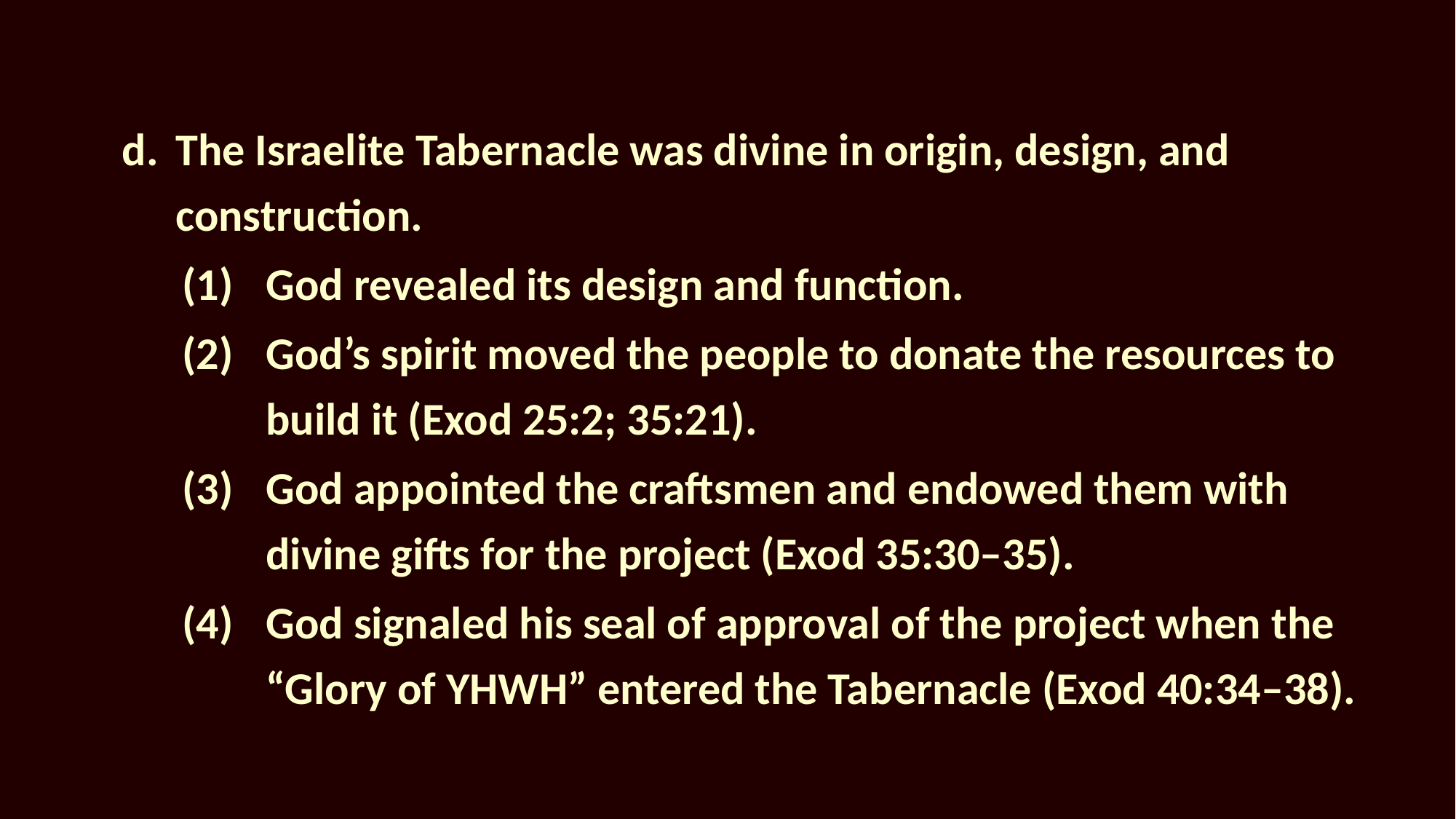

d.	The Israelite Tabernacle was divine in origin, design, and construction.
God revealed its design and function.
God’s spirit moved the people to donate the resources to build it (Exod 25:2; 35:21).
God appointed the craftsmen and endowed them with divine gifts for the project (Exod 35:30–35).
God signaled his seal of approval of the project when the “Glory of YHWH” entered the Tabernacle (Exod 40:34–38).